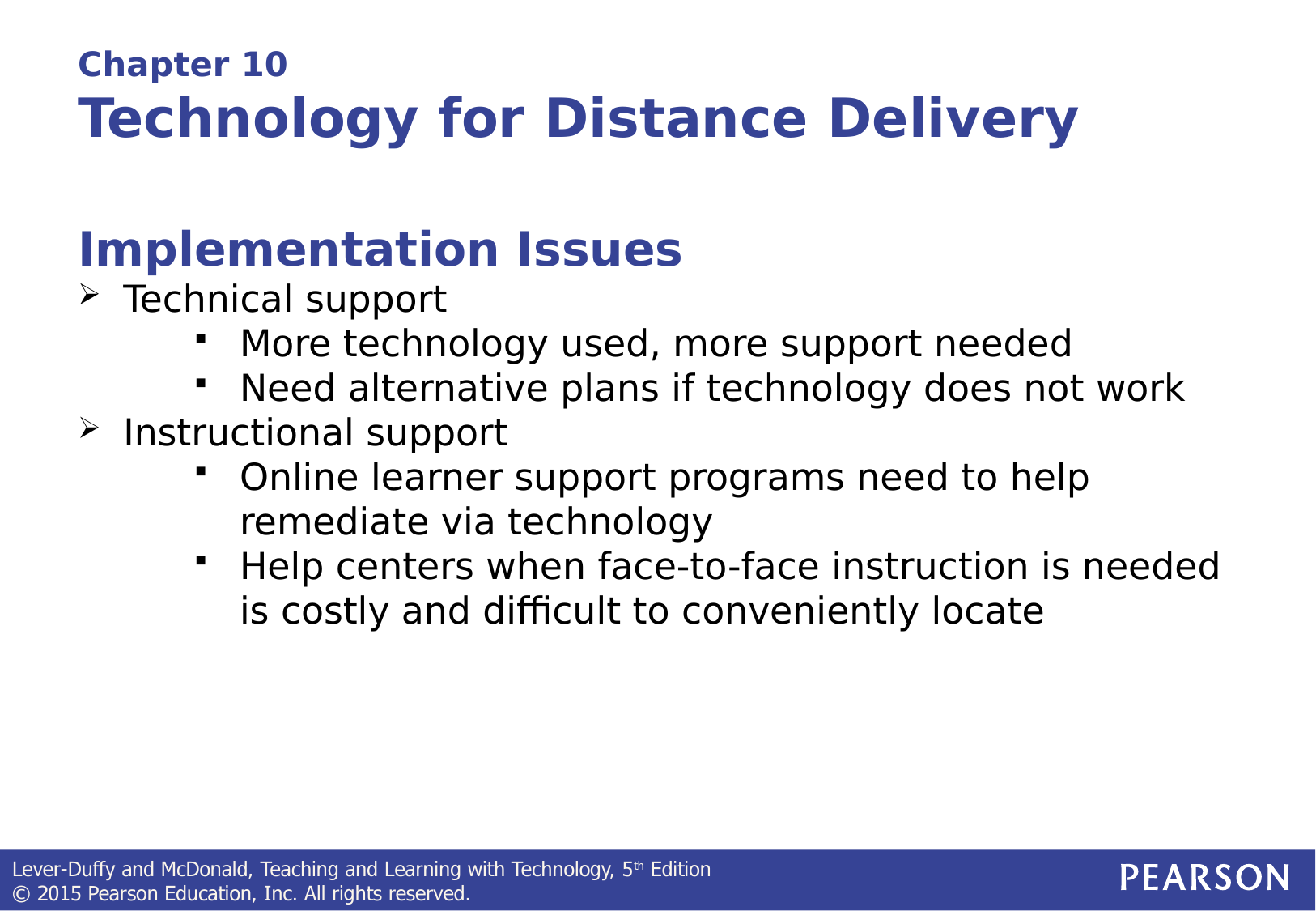

# Chapter 10 Technology for Distance Delivery
Implementation Issues
Technical support
More technology used, more support needed
Need alternative plans if technology does not work
Instructional support
Online learner support programs need to help remediate via technology
Help centers when face-to-face instruction is needed is costly and difficult to conveniently locate